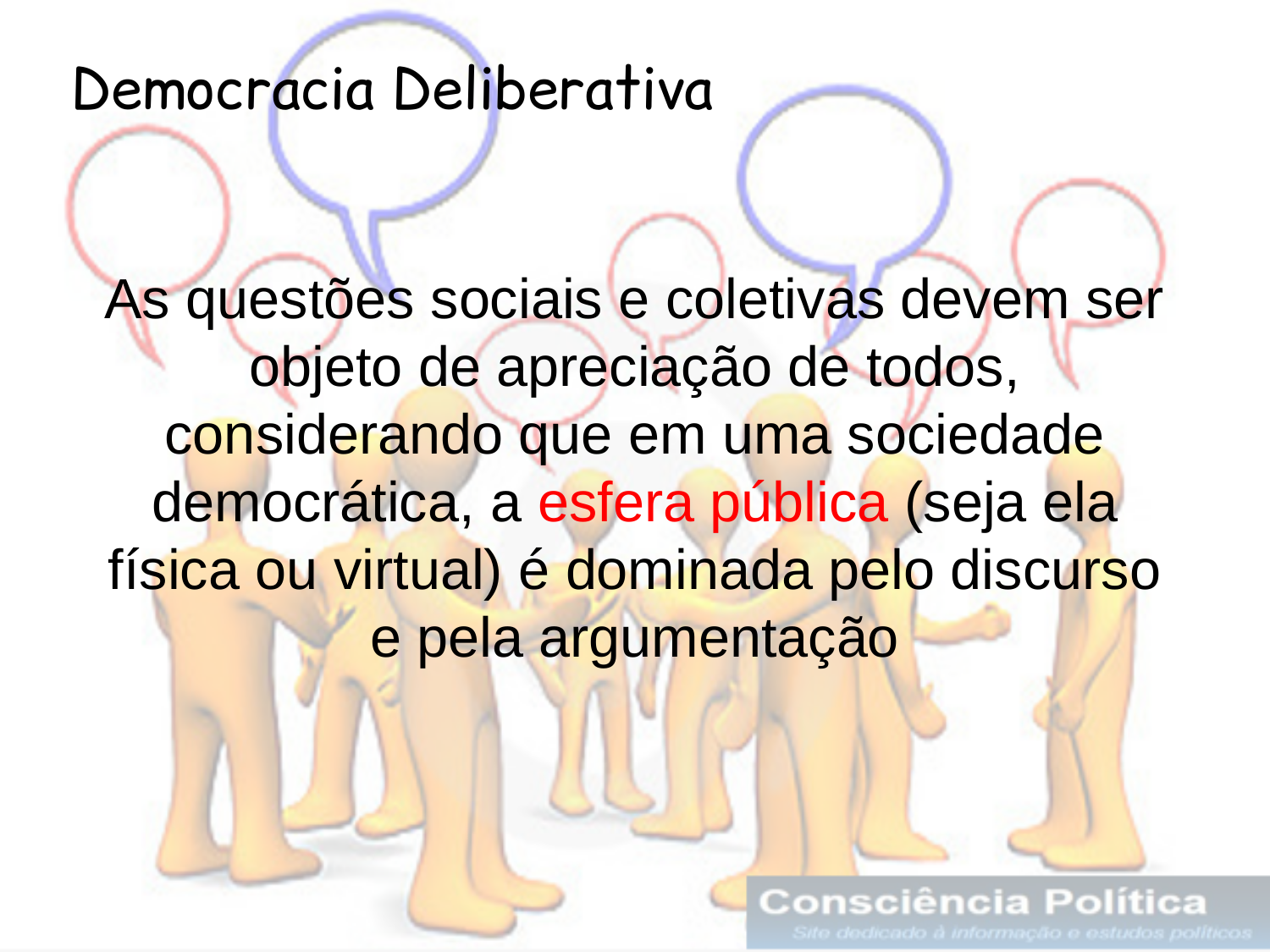

Democracia Deliberativa
As questões sociais e coletivas devem ser objeto de apreciação de todos, considerando que em uma sociedade democrática, a esfera pública (seja ela física ou virtual) é dominada pelo discurso e pela argumentação